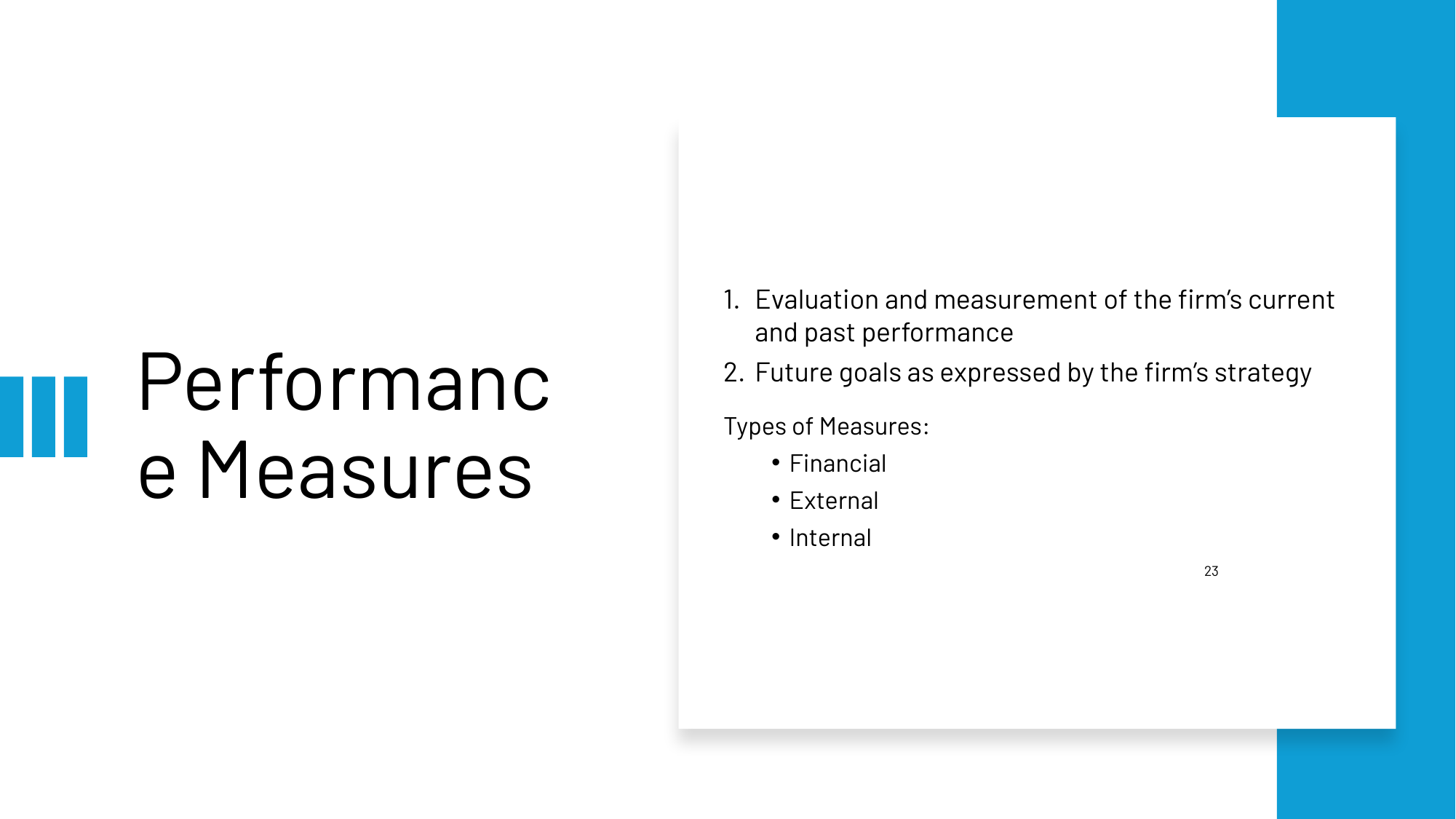

# Performance Measures
Evaluation and measurement of the firm’s current and past performance
Future goals as expressed by the firm’s strategy

Types of Measures:
Financial
External
Internal
23